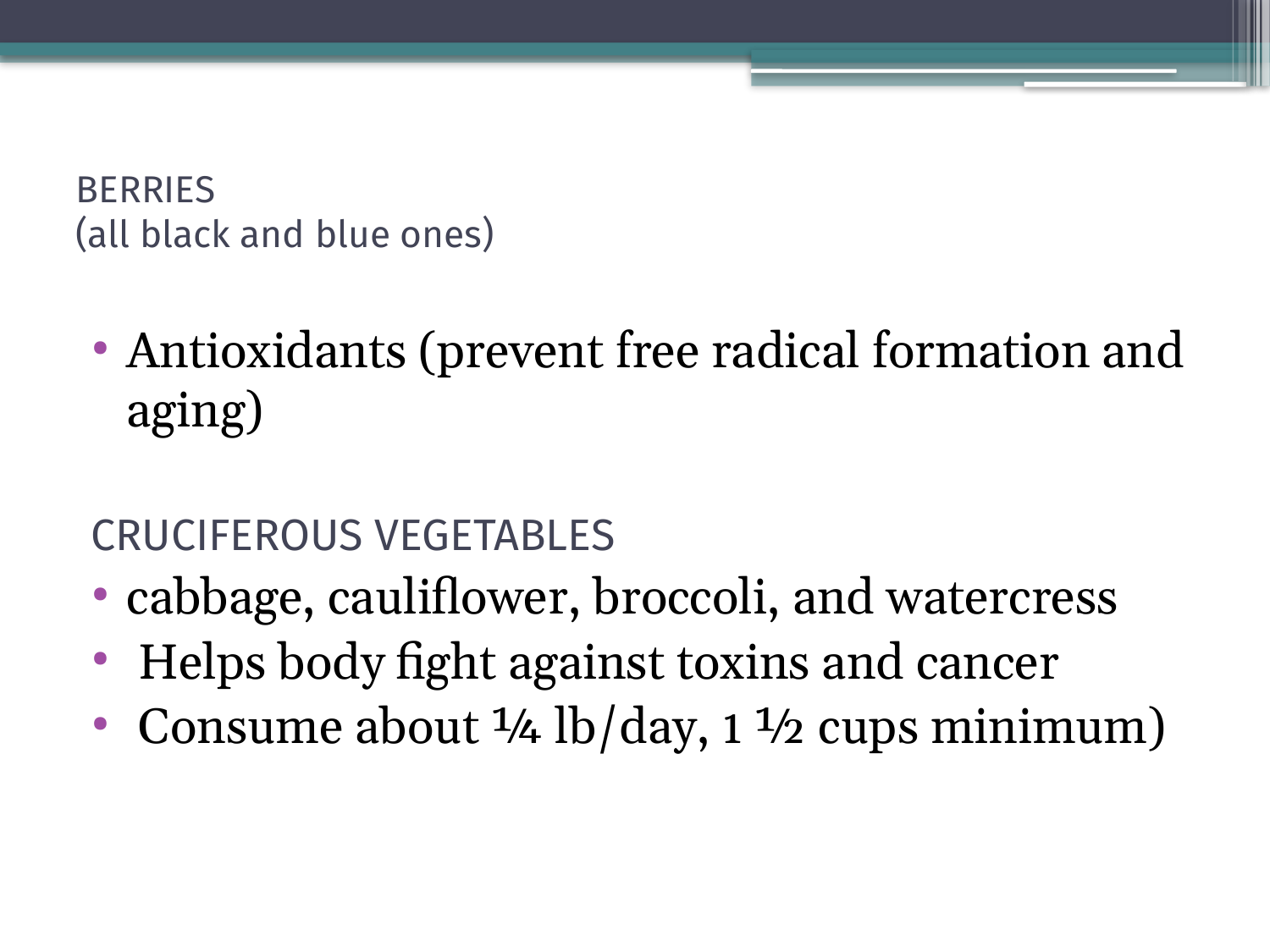

# BERRIES (all black and blue ones) 
Antioxidants (prevent free radical formation and aging)

CRUCIFEROUS VEGETABLES
cabbage, cauliflower, broccoli, and watercress
 Helps body fight against toxins and cancer
 Consume about ¼ lb/day, 1 ½ cups minimum)